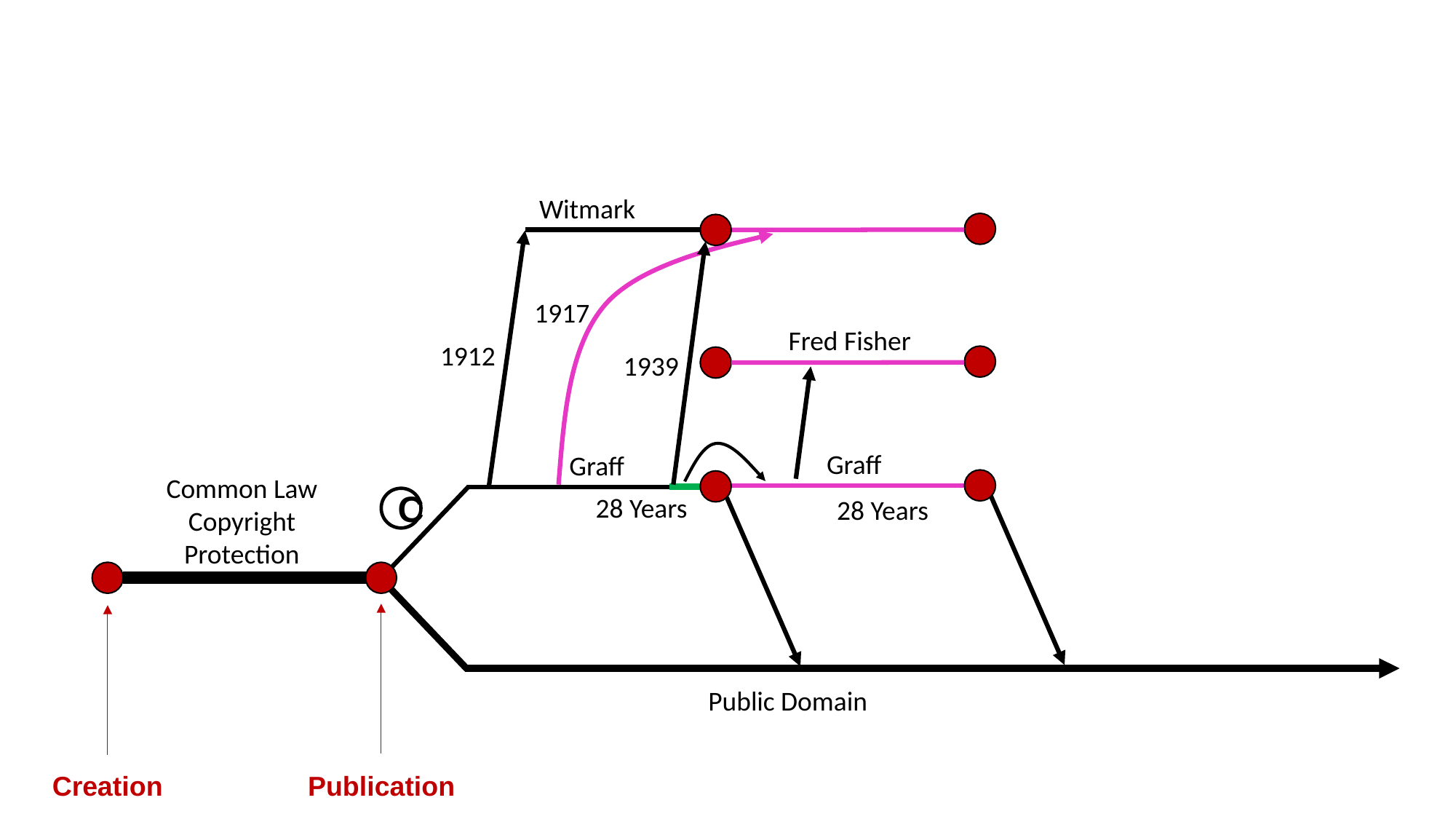

Witmark

1917
Fred Fisher
1912
1939

Graff
Graff

Common Law Copyright Protection

28 Years
28 Years
C

Public Domain
Creation
Publication